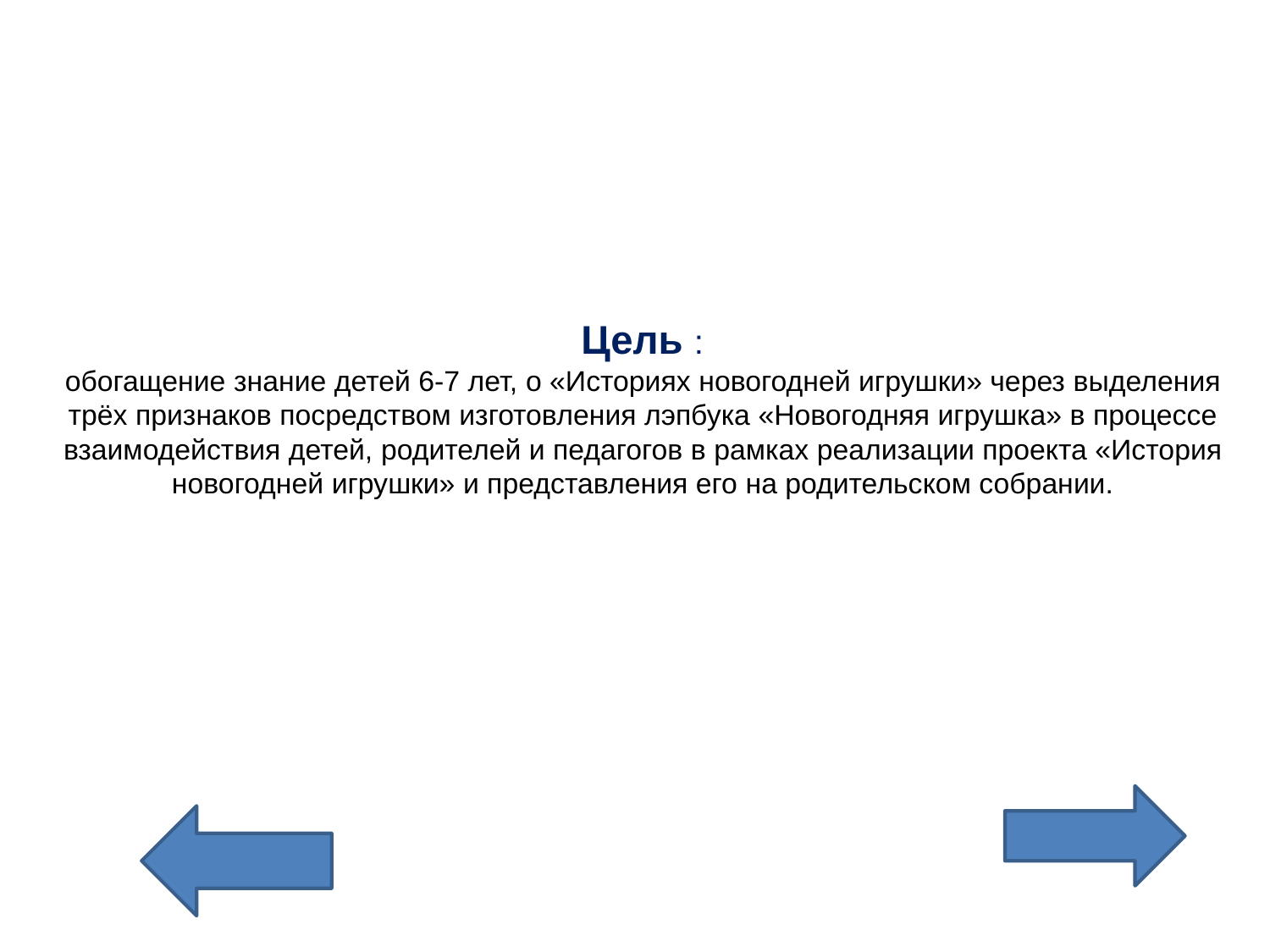

# Цель : обогащение знание детей 6-7 лет, о «Историях новогодней игрушки» через выделения трёх признаков посредством изготовления лэпбука «Новогодняя игрушка» в процессе взаимодействия детей, родителей и педагогов в рамках реализации проекта «История новогодней игрушки» и представления его на родительском собрании.